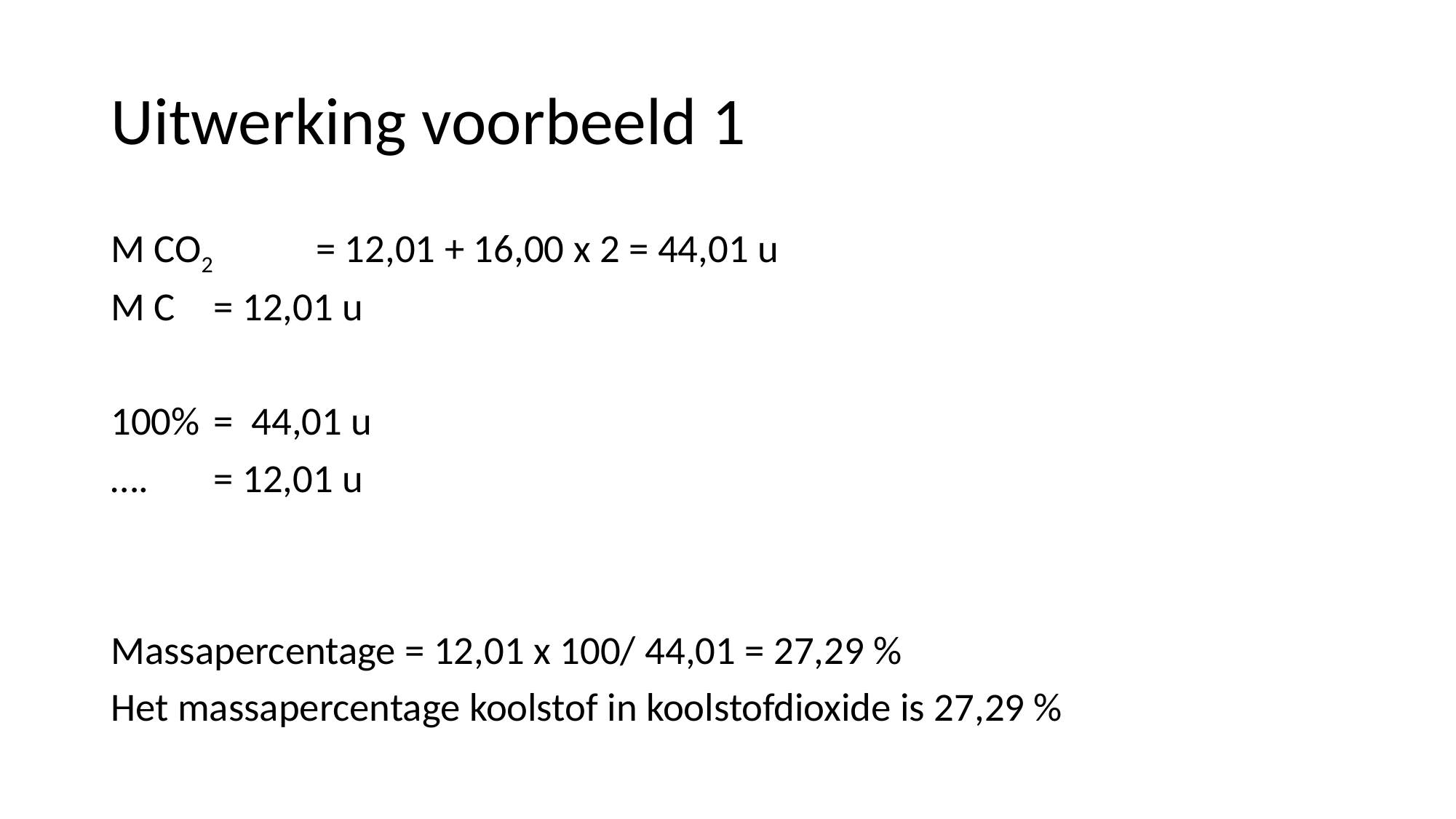

# Uitwerking voorbeeld 1
M CO2 	= 12,01 + 16,00 x 2 = 44,01 u
M C 		= 12,01 u

100%		=  44,01 u
….		= 12,01 u

Massapercentage = 12,01 x 100/ 44,01 = 27,29 %
Het massapercentage koolstof in koolstofdioxide is 27,29 %